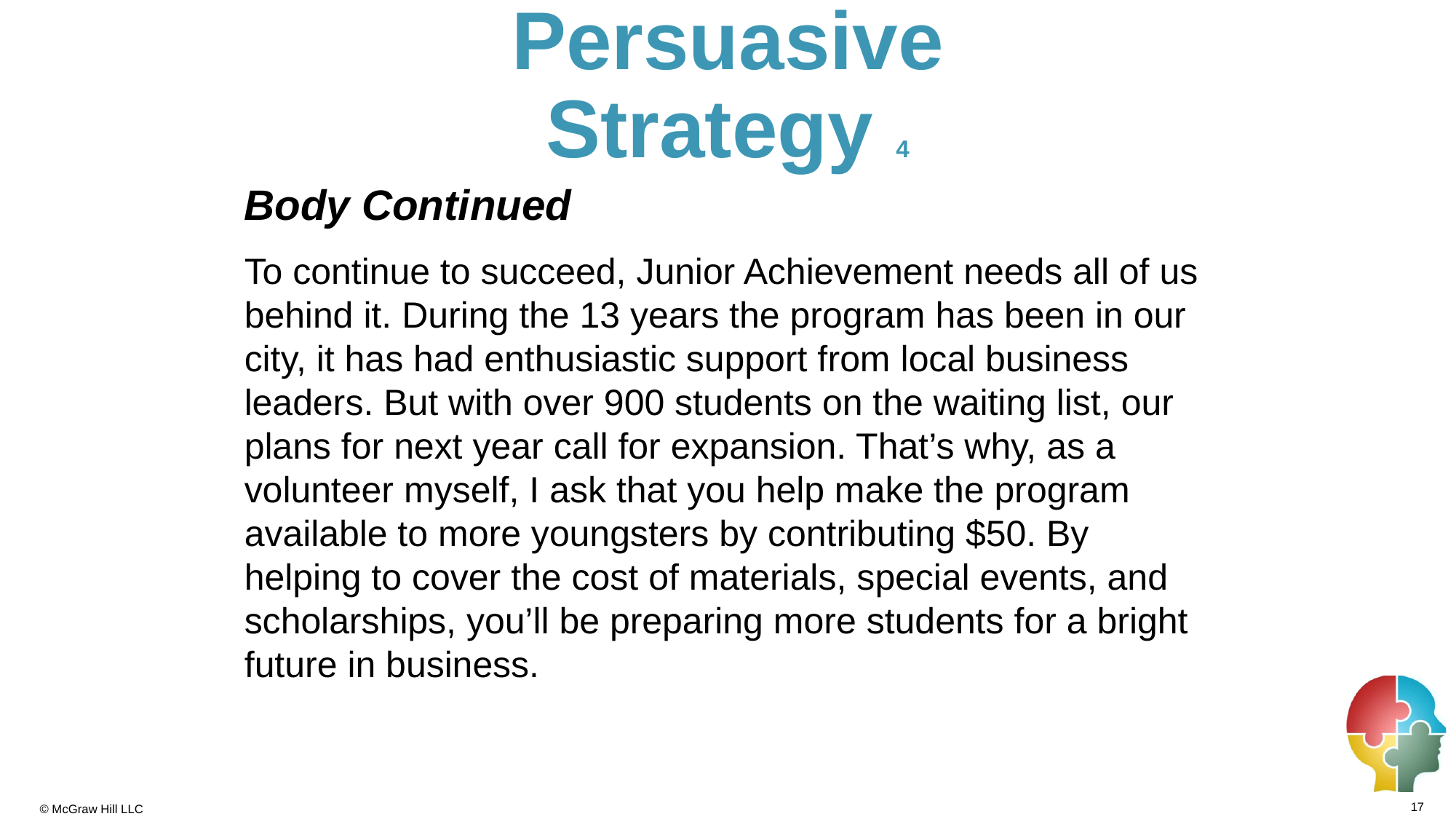

# Persuasive Strategy 4
Body Continued
To continue to succeed, Junior Achievement needs all of us behind it. During the 13 years the program has been in our city, it has had enthusiastic support from local business leaders. But with over 900 students on the waiting list, our plans for next year call for expansion. That’s why, as a volunteer myself, I ask that you help make the program available to more youngsters by contributing $50. By helping to cover the cost of materials, special events, and scholarships, you’ll be preparing more students for a bright future in business.
17